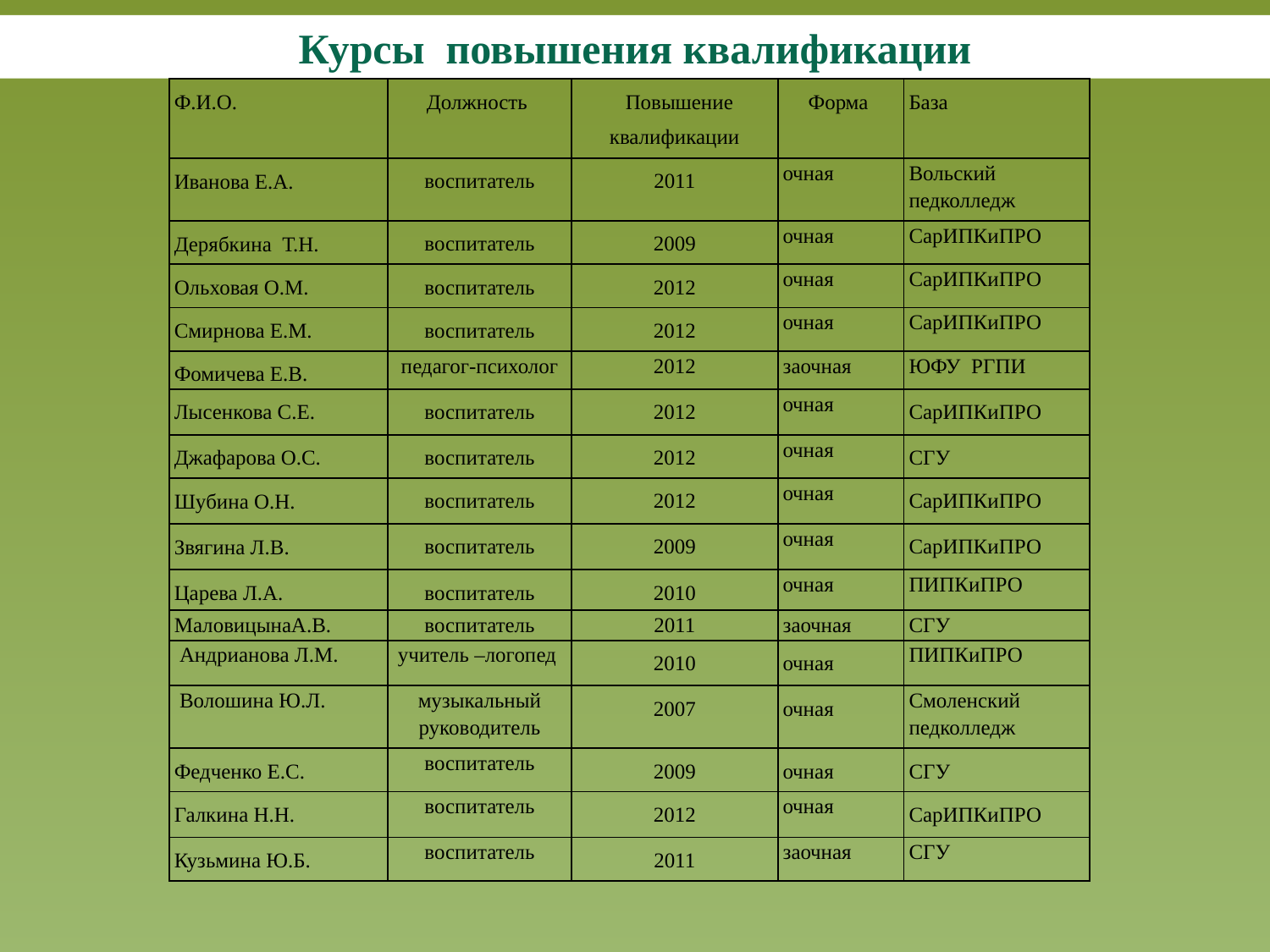

Курсы  повышения квалификации
| Ф.И.О. | Должность | Повышение квалификации | Форма | База |
| --- | --- | --- | --- | --- |
| Иванова Е.А. | воспитатель | 2011 | очная | Вольский педколледж |
| Дерябкина Т.Н. | воспитатель | 2009 | очная | СарИПКиПРО |
| Ольховая О.М. | воспитатель | 2012 | очная | СарИПКиПРО |
| Смирнова Е.М. | воспитатель | 2012 | очная | СарИПКиПРО |
| Фомичева Е.В. | педагог-психолог | 2012 | заочная | ЮФУ РГПИ |
| Лысенкова С.Е. | воспитатель | 2012 | очная | СарИПКиПРО |
| Джафарова О.С. | воспитатель | 2012 | очная | СГУ |
| Шубина О.Н. | воспитатель | 2012 | очная | СарИПКиПРО |
| Звягина Л.В. | воспитатель | 2009 | очная | СарИПКиПРО |
| Царева Л.А. | воспитатель | 2010 | очная | ПИПКиПРО |
| МаловицынаА.В. | воспитатель | 2011 | заочная | СГУ |
| Андрианова Л.М. | учитель –логопед | 2010 | очная | ПИПКиПРО |
| Волошина Ю.Л. | музыкальный руководитель | 2007 | очная | Смоленский педколледж |
| Федченко Е.С. | воспитатель | 2009 | очная | СГУ |
| Галкина Н.Н. | воспитатель | 2012 | очная | СарИПКиПРО |
| Кузьмина Ю.Б. | воспитатель | 2011 | заочная | СГУ |
#